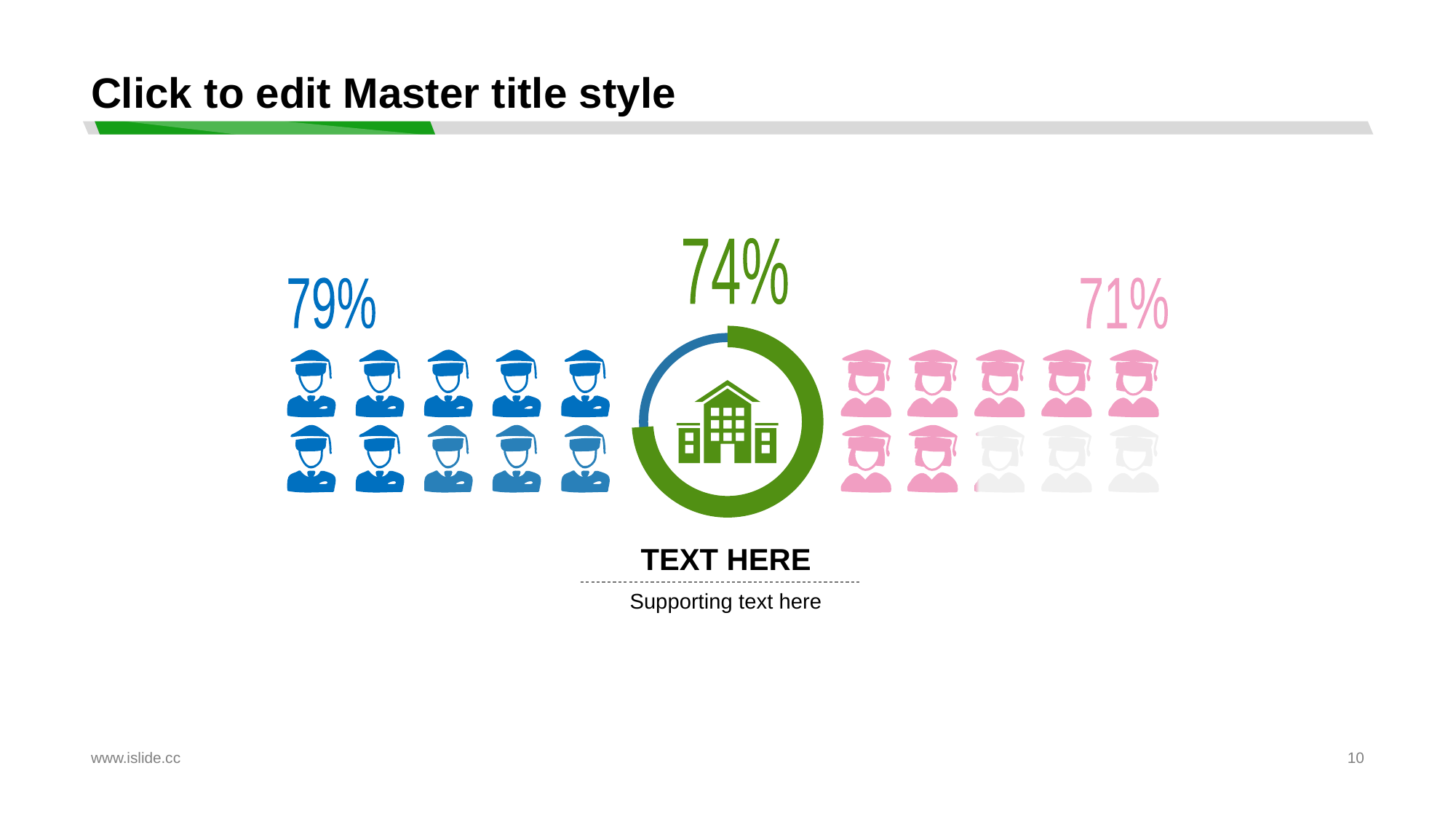

# Click to edit Master title style
74%
79%
71%

TEXT HERE
Supporting text here
www.islide.cc
10